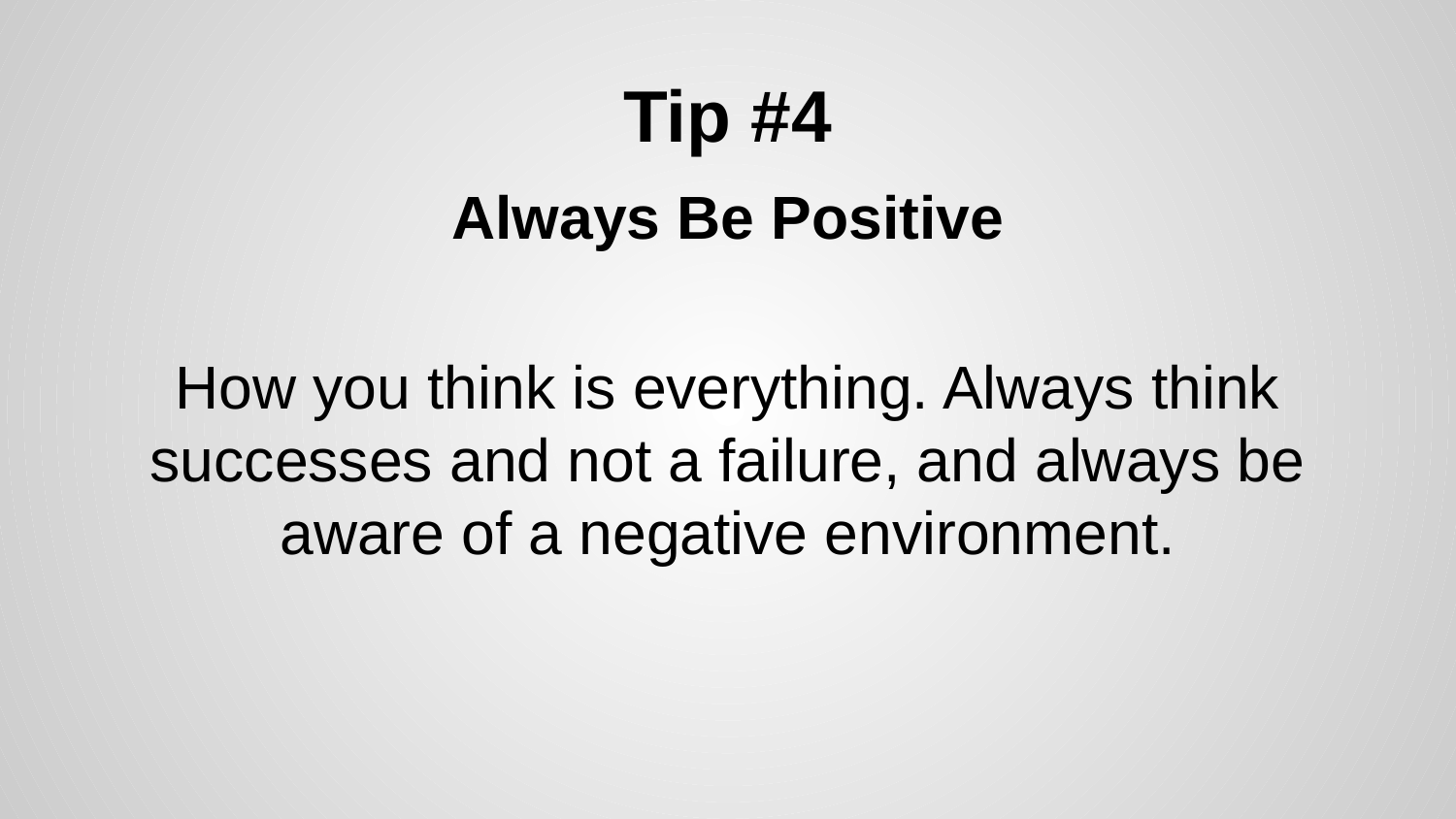

# Tip #4

Always Be Positive

How you think is everything. Always think successes and not a failure, and always be aware of a negative environment.